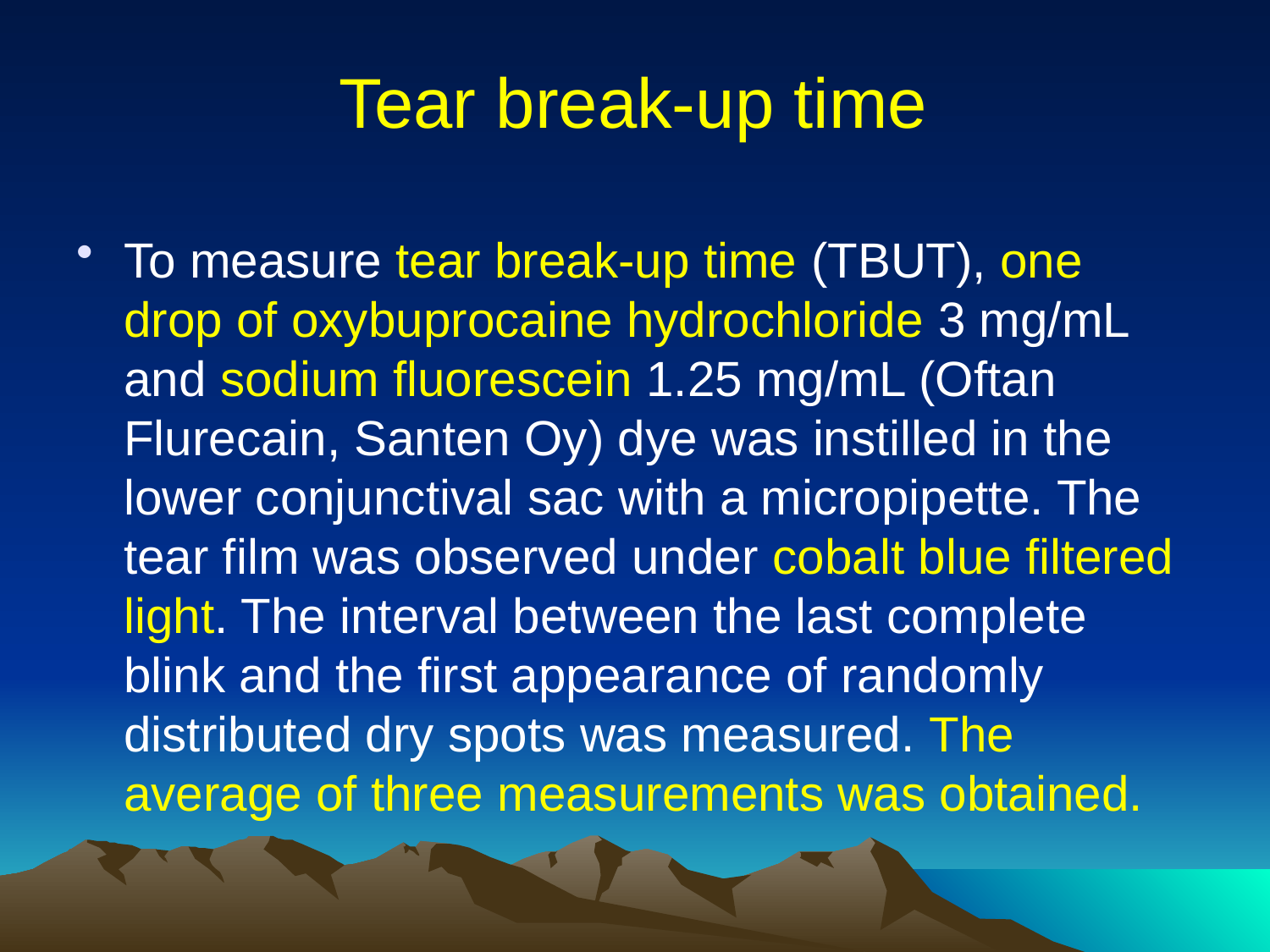

# Tear break-up time
To measure tear break-up time (TBUT), one drop of oxybuprocaine hydrochloride 3 mg/mL and sodium fluorescein 1.25 mg/mL (Oftan Flurecain, Santen Oy) dye was instilled in the lower conjunctival sac with a micropipette. The tear film was observed under cobalt blue filtered light. The interval between the last complete blink and the first appearance of randomly distributed dry spots was measured. The average of three measurements was obtained.